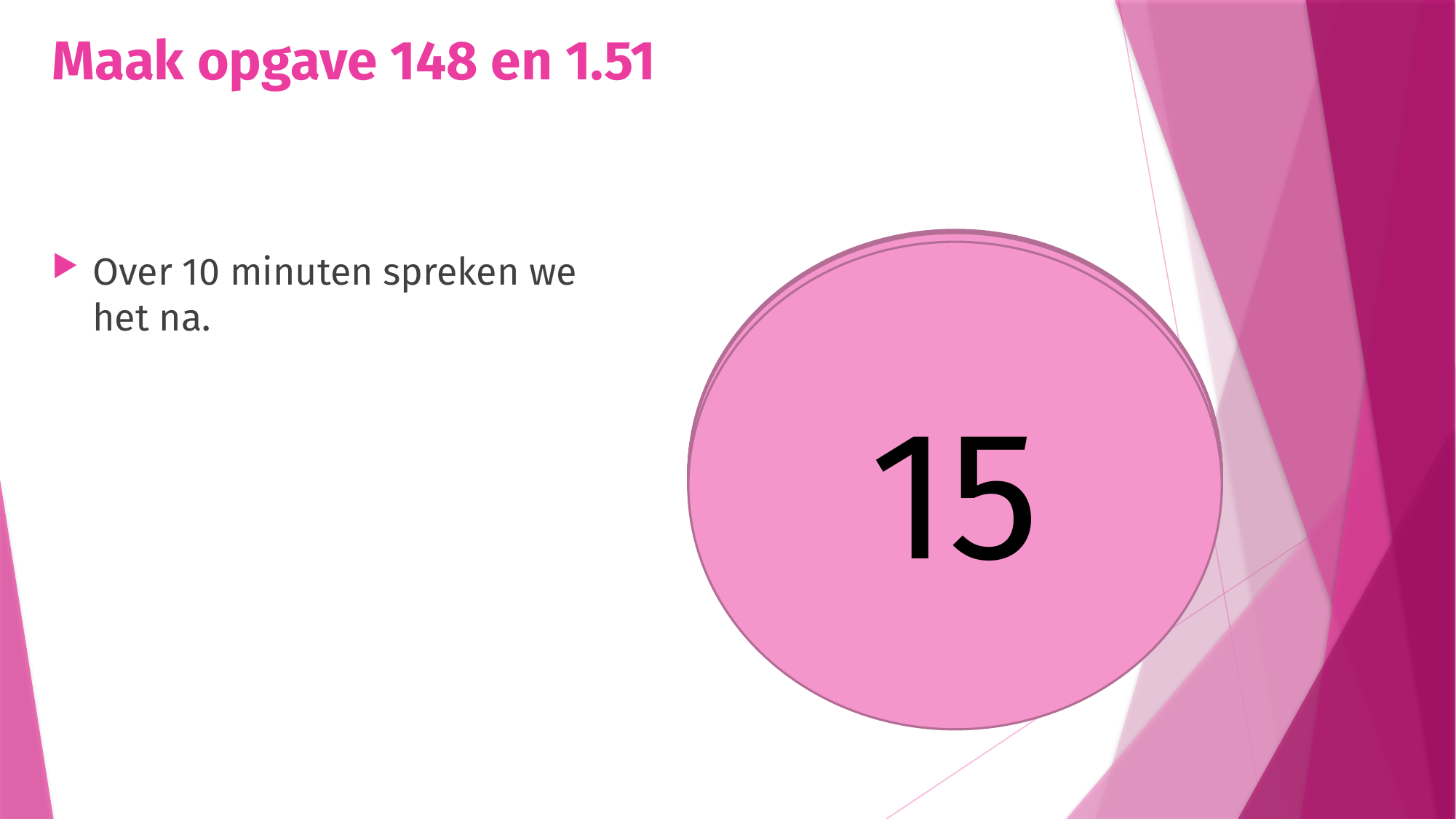

# Maak opgave 148 en 1.51
10
11
9
8
14
5
6
7
4
3
1
2
13
12
Over 10 minuten spreken we het na.
15